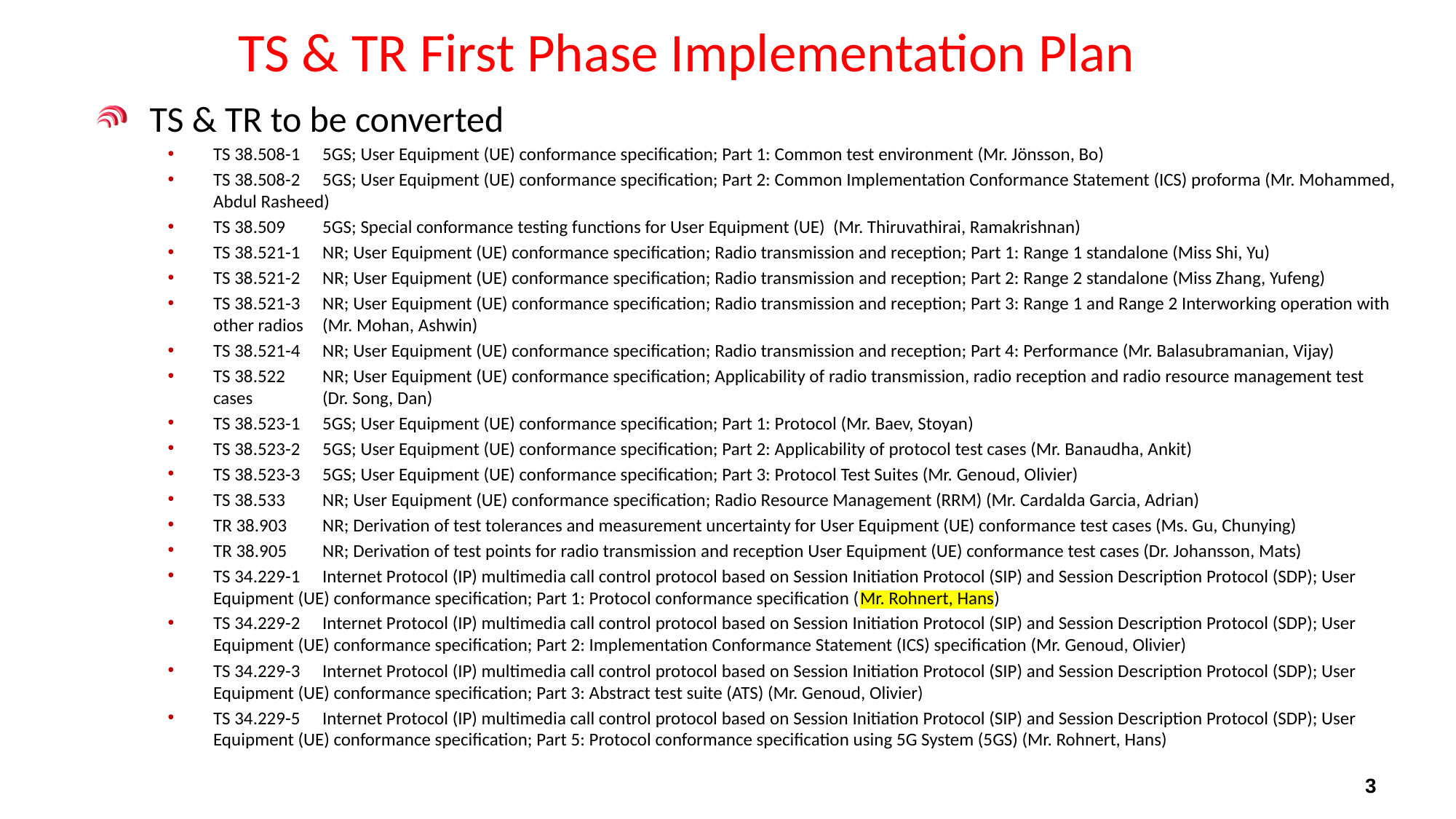

# TS & TR First Phase Implementation Plan
TS & TR to be converted
TS 38.508-1	5GS; User Equipment (UE) conformance specification; Part 1: Common test environment (Mr. Jönsson, Bo)
TS 38.508-2	5GS; User Equipment (UE) conformance specification; Part 2: Common Implementation Conformance Statement (ICS) proforma (Mr. Mohammed, Abdul Rasheed)
TS 38.509	5GS; Special conformance testing functions for User Equipment (UE)  (Mr. Thiruvathirai, Ramakrishnan)
TS 38.521-1	NR; User Equipment (UE) conformance specification; Radio transmission and reception; Part 1: Range 1 standalone (Miss Shi, Yu)
TS 38.521-2	NR; User Equipment (UE) conformance specification; Radio transmission and reception; Part 2: Range 2 standalone (Miss Zhang, Yufeng)
TS 38.521-3	NR; User Equipment (UE) conformance specification; Radio transmission and reception; Part 3: Range 1 and Range 2 Interworking operation with other radios	(Mr. Mohan, Ashwin)
TS 38.521-4	NR; User Equipment (UE) conformance specification; Radio transmission and reception; Part 4: Performance (Mr. Balasubramanian, Vijay)
TS 38.522	NR; User Equipment (UE) conformance specification; Applicability of radio transmission, radio reception and radio resource management test cases	(Dr. Song, Dan)
TS 38.523-1	5GS; User Equipment (UE) conformance specification; Part 1: Protocol (Mr. Baev, Stoyan)
TS 38.523-2	5GS; User Equipment (UE) conformance specification; Part 2: Applicability of protocol test cases (Mr. Banaudha, Ankit)
TS 38.523-3	5GS; User Equipment (UE) conformance specification; Part 3: Protocol Test Suites (Mr. Genoud, Olivier)
TS 38.533	NR; User Equipment (UE) conformance specification; Radio Resource Management (RRM) (Mr. Cardalda Garcia, Adrian)
TR 38.903	NR; Derivation of test tolerances and measurement uncertainty for User Equipment (UE) conformance test cases (Ms. Gu, Chunying)
TR 38.905	NR; Derivation of test points for radio transmission and reception User Equipment (UE) conformance test cases (Dr. Johansson, Mats)
TS 34.229-1	Internet Protocol (IP) multimedia call control protocol based on Session Initiation Protocol (SIP) and Session Description Protocol (SDP); User Equipment (UE) conformance specification; Part 1: Protocol conformance specification (Mr. Rohnert, Hans)
TS 34.229-2	Internet Protocol (IP) multimedia call control protocol based on Session Initiation Protocol (SIP) and Session Description Protocol (SDP); User Equipment (UE) conformance specification; Part 2: Implementation Conformance Statement (ICS) specification (Mr. Genoud, Olivier)
TS 34.229-3	Internet Protocol (IP) multimedia call control protocol based on Session Initiation Protocol (SIP) and Session Description Protocol (SDP); User Equipment (UE) conformance specification; Part 3: Abstract test suite (ATS) (Mr. Genoud, Olivier)
TS 34.229-5	Internet Protocol (IP) multimedia call control protocol based on Session Initiation Protocol (SIP) and Session Description Protocol (SDP); User Equipment (UE) conformance specification; Part 5: Protocol conformance specification using 5G System (5GS) (Mr. Rohnert, Hans)